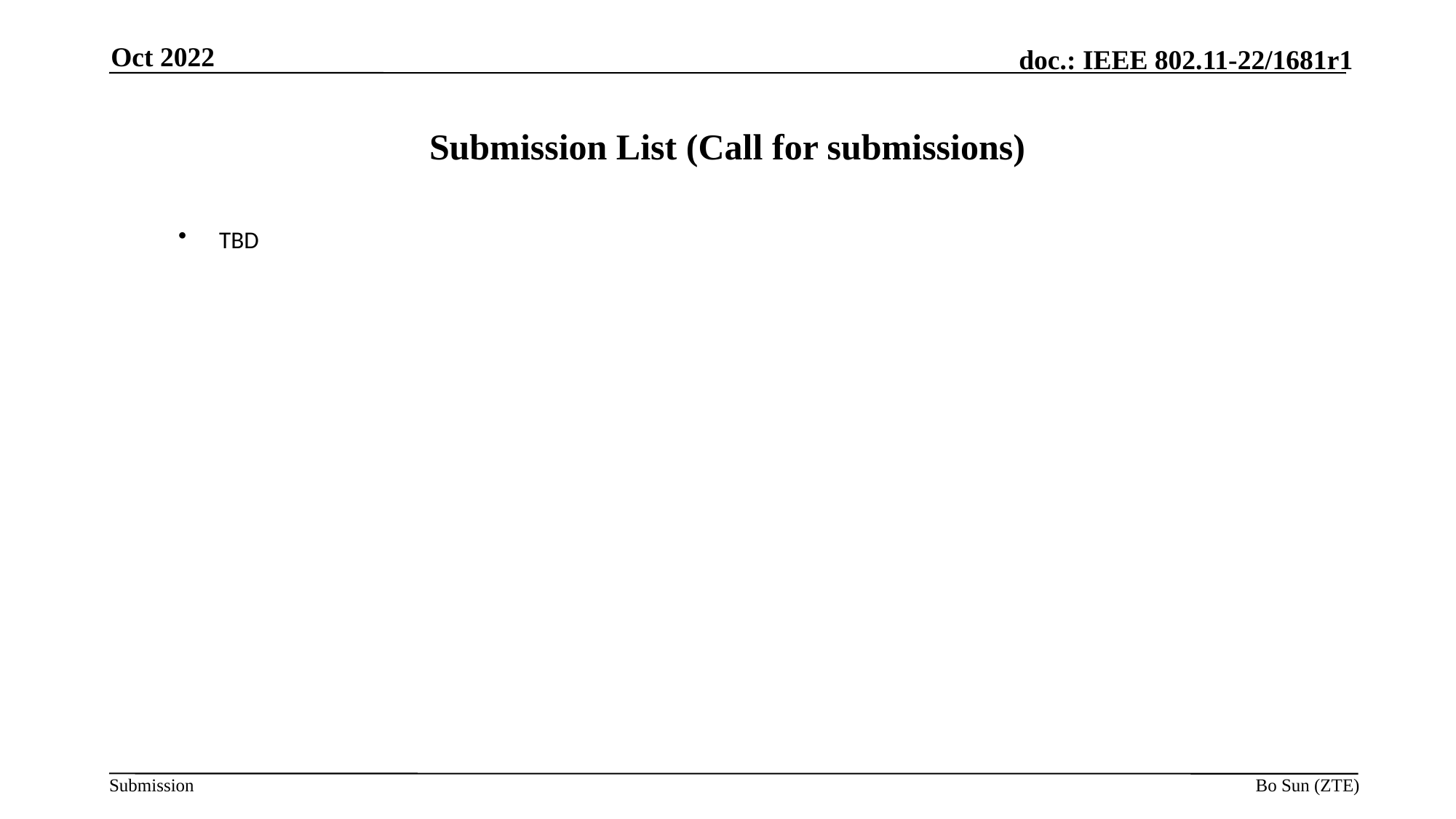

Oct 2022
# Submission List (Call for submissions)
TBD

Bo Sun (ZTE)